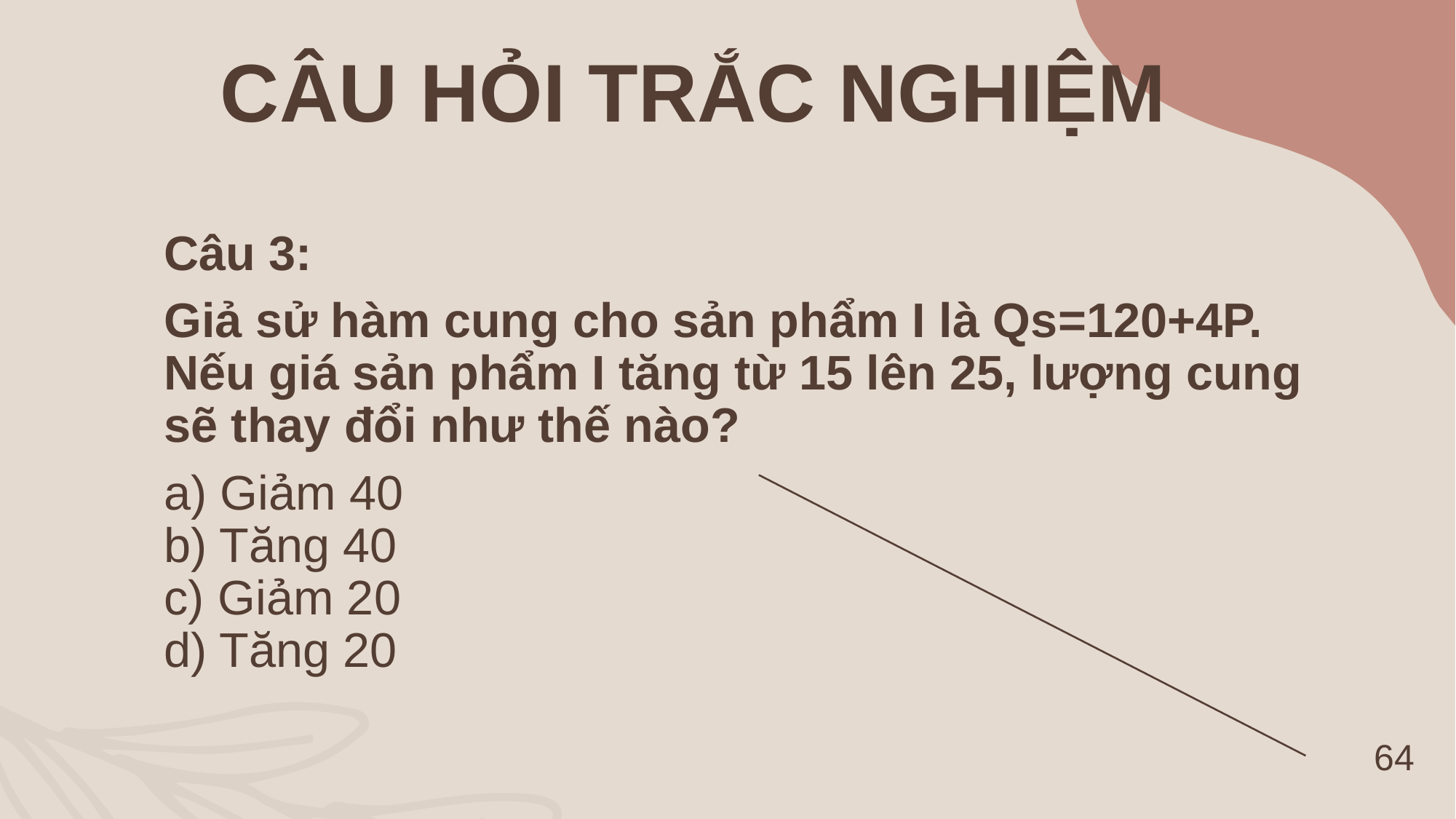

CÂU HỎI TRẮC NGHIỆM
Câu 3:
Giả sử hàm cung cho sản phẩm I là Qs​=120+4P. Nếu giá sản phẩm I tăng từ 15 lên 25, lượng cung sẽ thay đổi như thế nào?
a) Giảm 40
b) Tăng 40
c) Giảm 20
d) Tăng 20
64